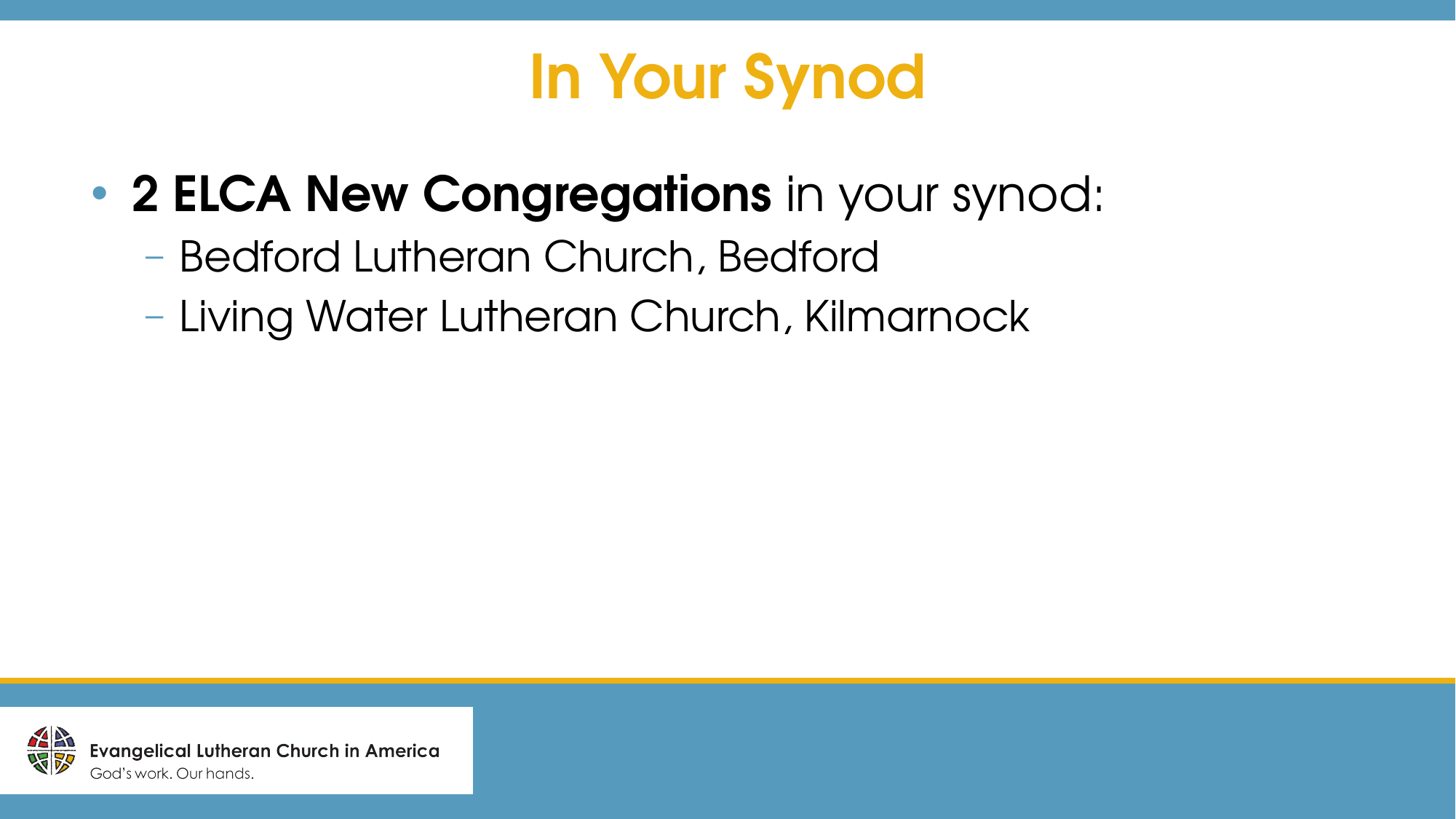

# In Your Synod
2 ELCA New Congregations in your synod:
Bedford Lutheran Church, Bedford
Living Water Lutheran Church, Kilmarnock